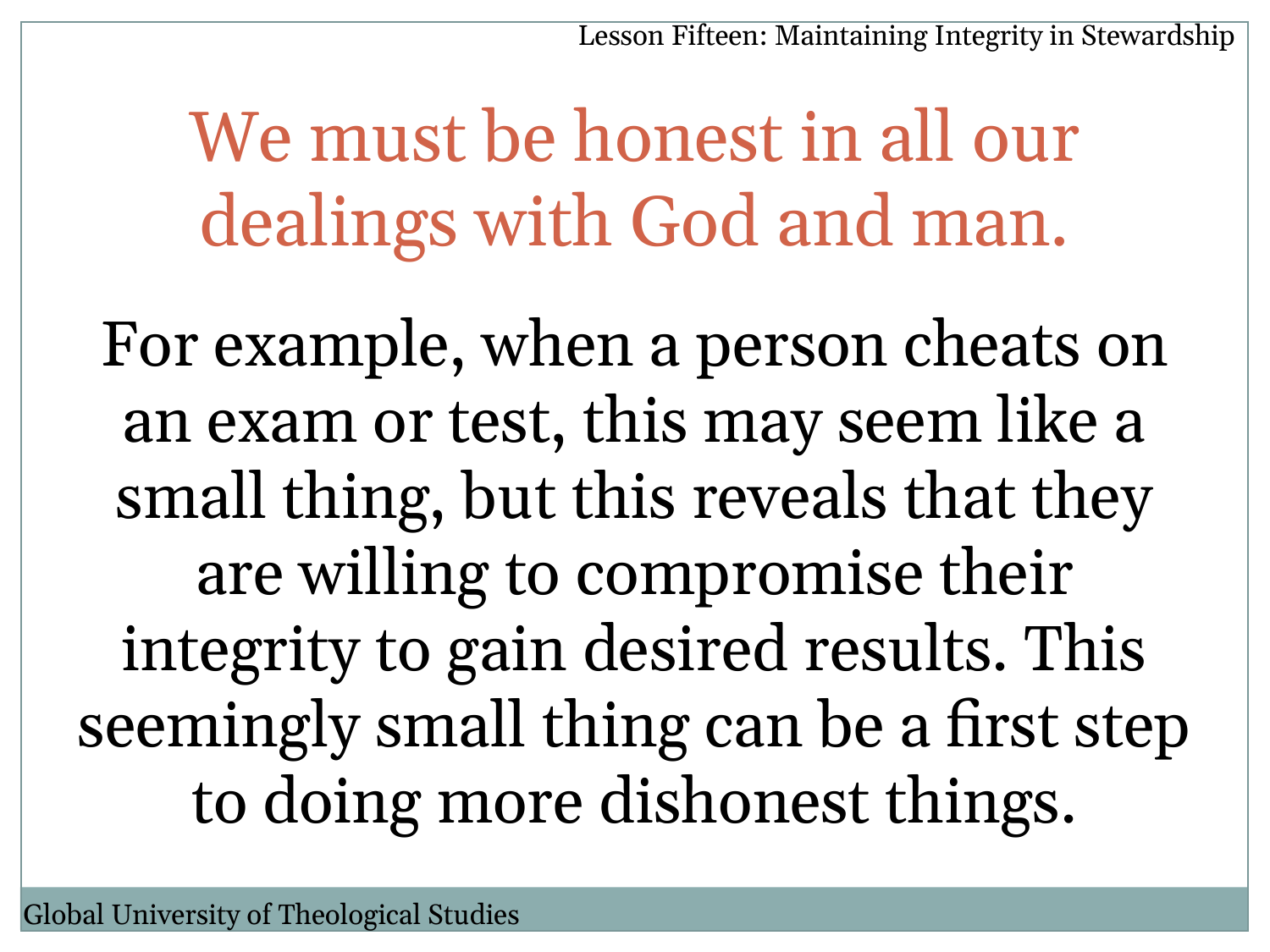

Lesson Fifteen: Maintaining Integrity in Stewardship
We must be honest in all our dealings with God and man.
For example, when a person cheats on an exam or test, this may seem like a small thing, but this reveals that they are willing to compromise their integrity to gain desired results. This seemingly small thing can be a first step to doing more dishonest things.
Global University of Theological Studies